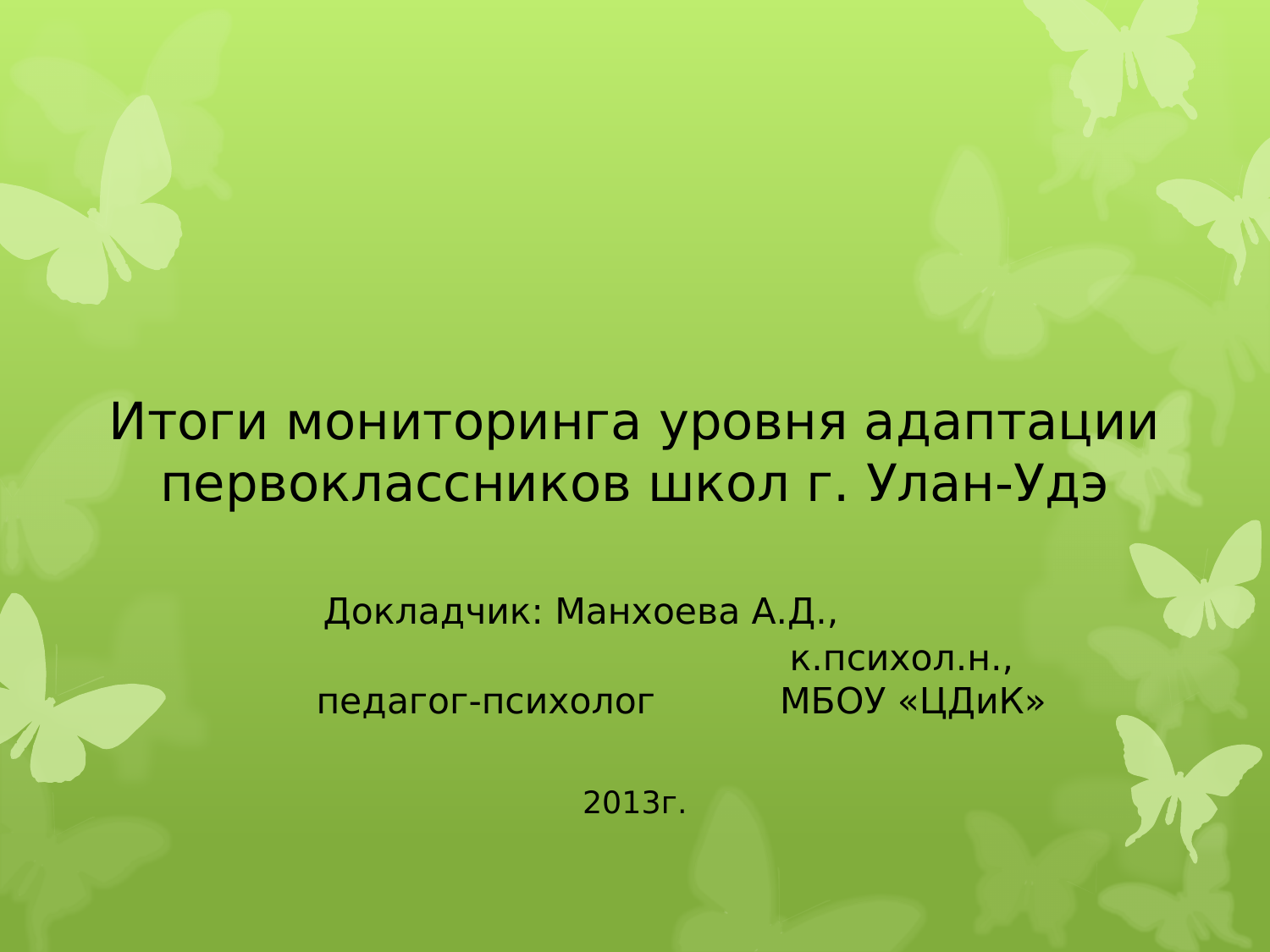

# Итоги мониторинга уровня адаптации первоклассников школ г. Улан-Удэ Докладчик: Манхоева А.Д.,                                                                								к.психол.н., педагог-психолог 									МБОУ «ЦДиК» 2013г.